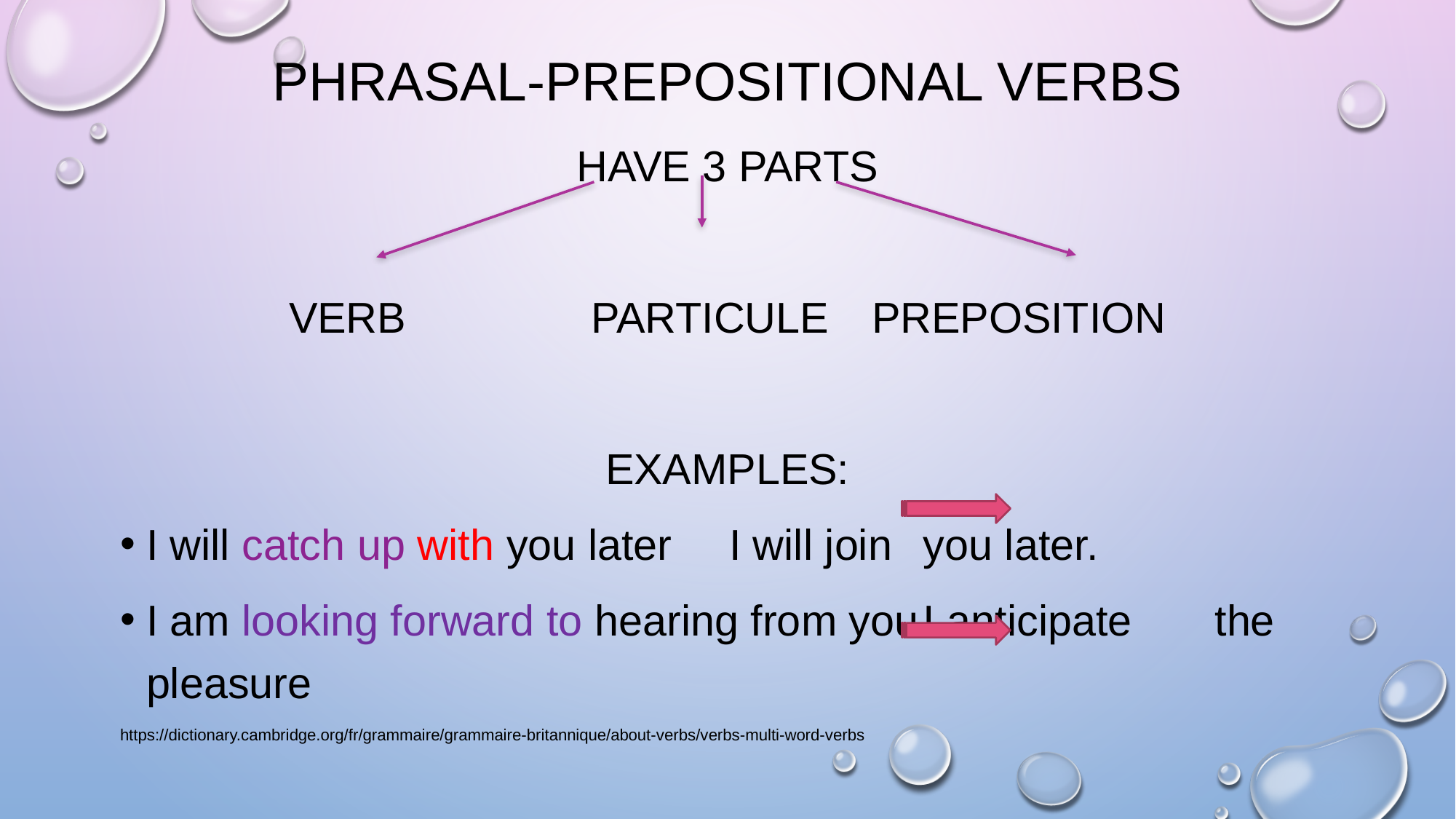

# Phrasal-Prepositional Verbs
Have 3 parts

Verb		         Particule		preposition

Examples:
I will catch up with you later					I will join 										you later.
I am looking forward to hearing from you		I anticipate 										the pleasure
https://dictionary.cambridge.org/fr/grammaire/grammaire-britannique/about-verbs/verbs-multi-word-verbs